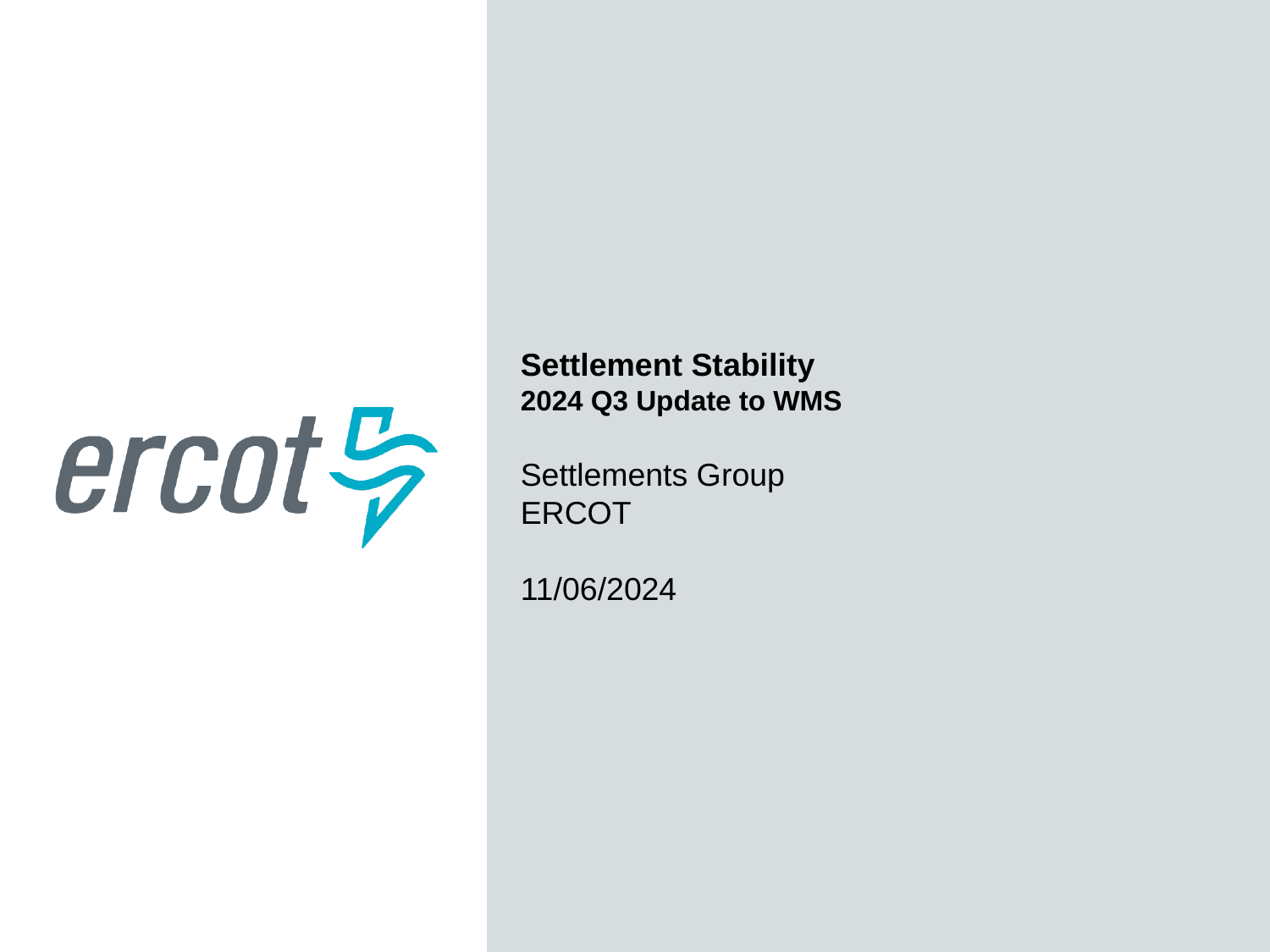

Settlement Stability
2024 Q3 Update to WMS

Settlements Group
ERCOT

11/06/2024